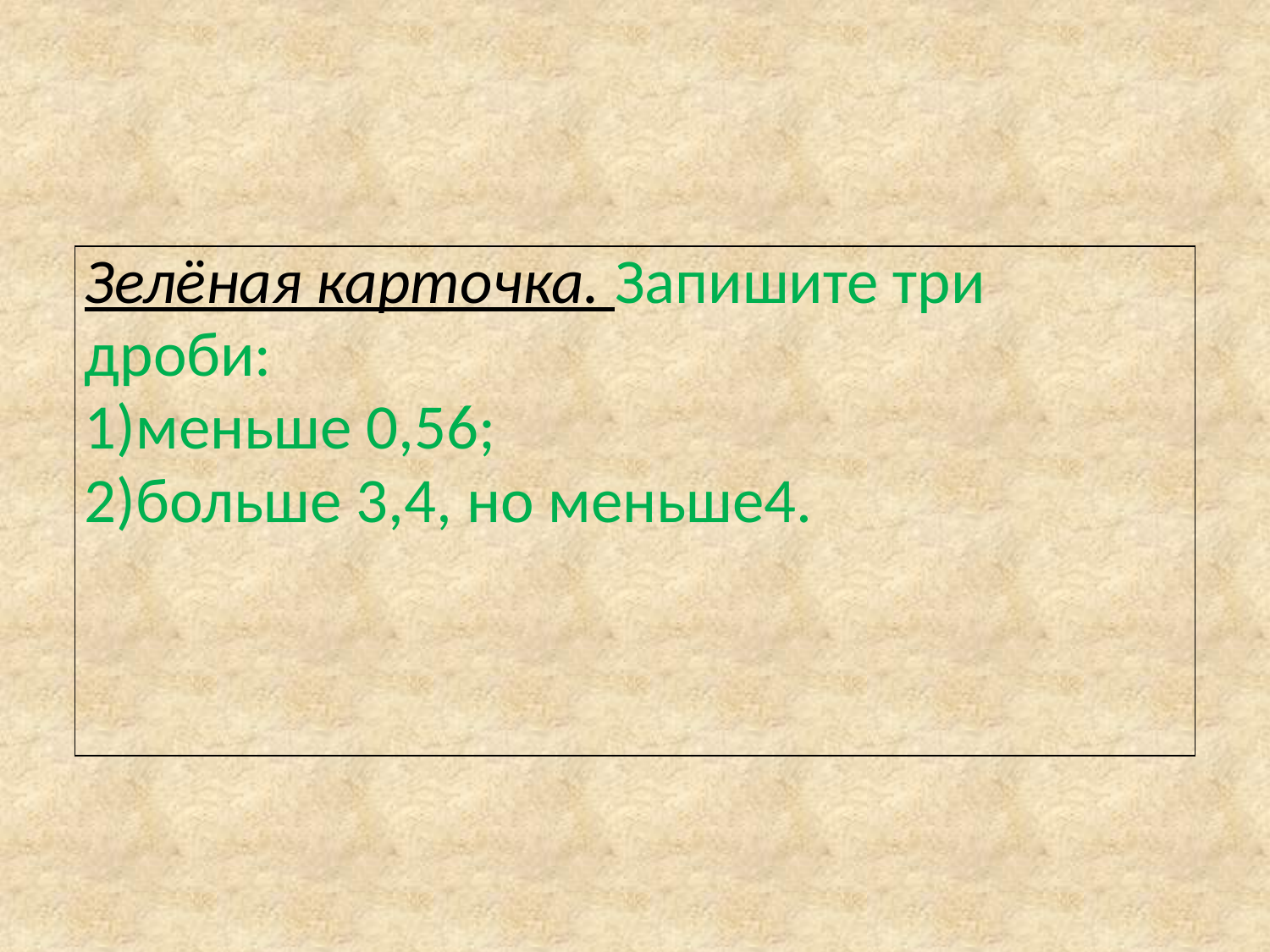

#
| Зелёная карточка. Запишите три дроби: меньше 0,56; больше 3,4, но меньше4. |
| --- |